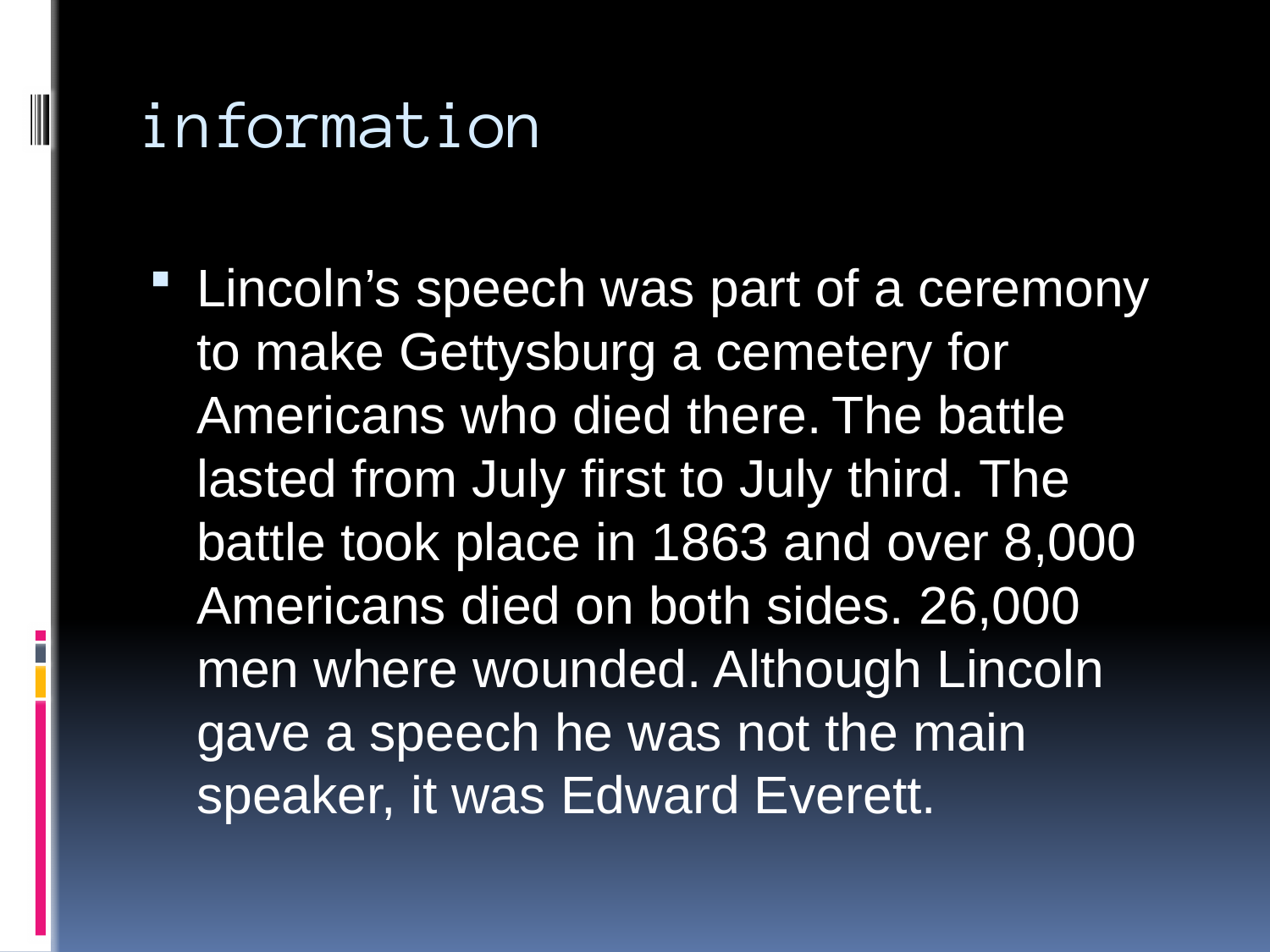

# information
Lincoln’s speech was part of a ceremony to make Gettysburg a cemetery for Americans who died there.	The battle lasted from July first to July third. The battle took place in 1863 and over 8,000 Americans died on both sides. 26,000 men where wounded. Although Lincoln gave a speech he was not the main speaker, it was Edward Everett.